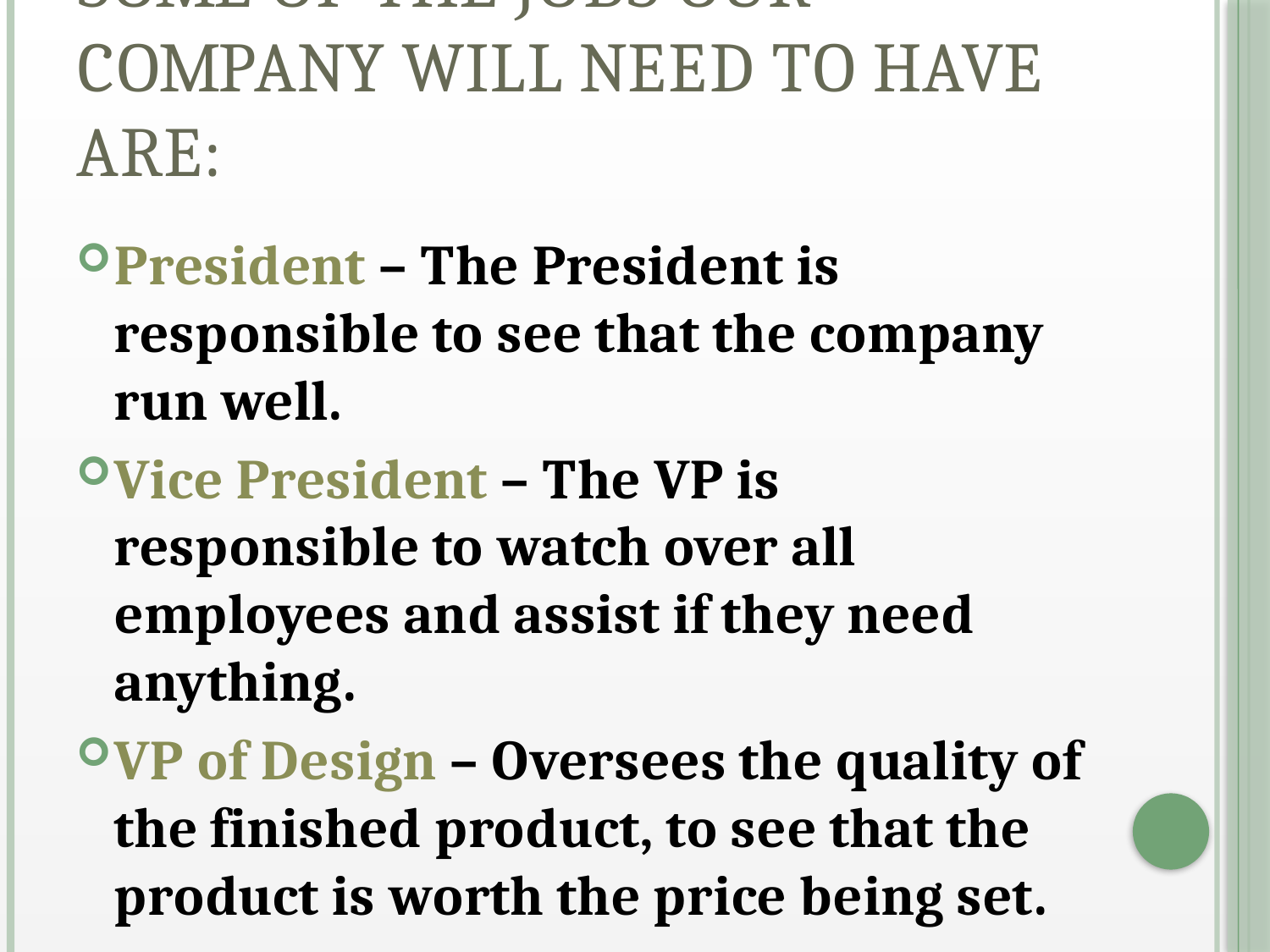

# Some of the jobs our company will need to have are:
President – The President is responsible to see that the company run well.
Vice President – The VP is responsible to watch over all employees and assist if they need anything.
VP of Design – Oversees the quality of the finished product, to see that the product is worth the price being set.